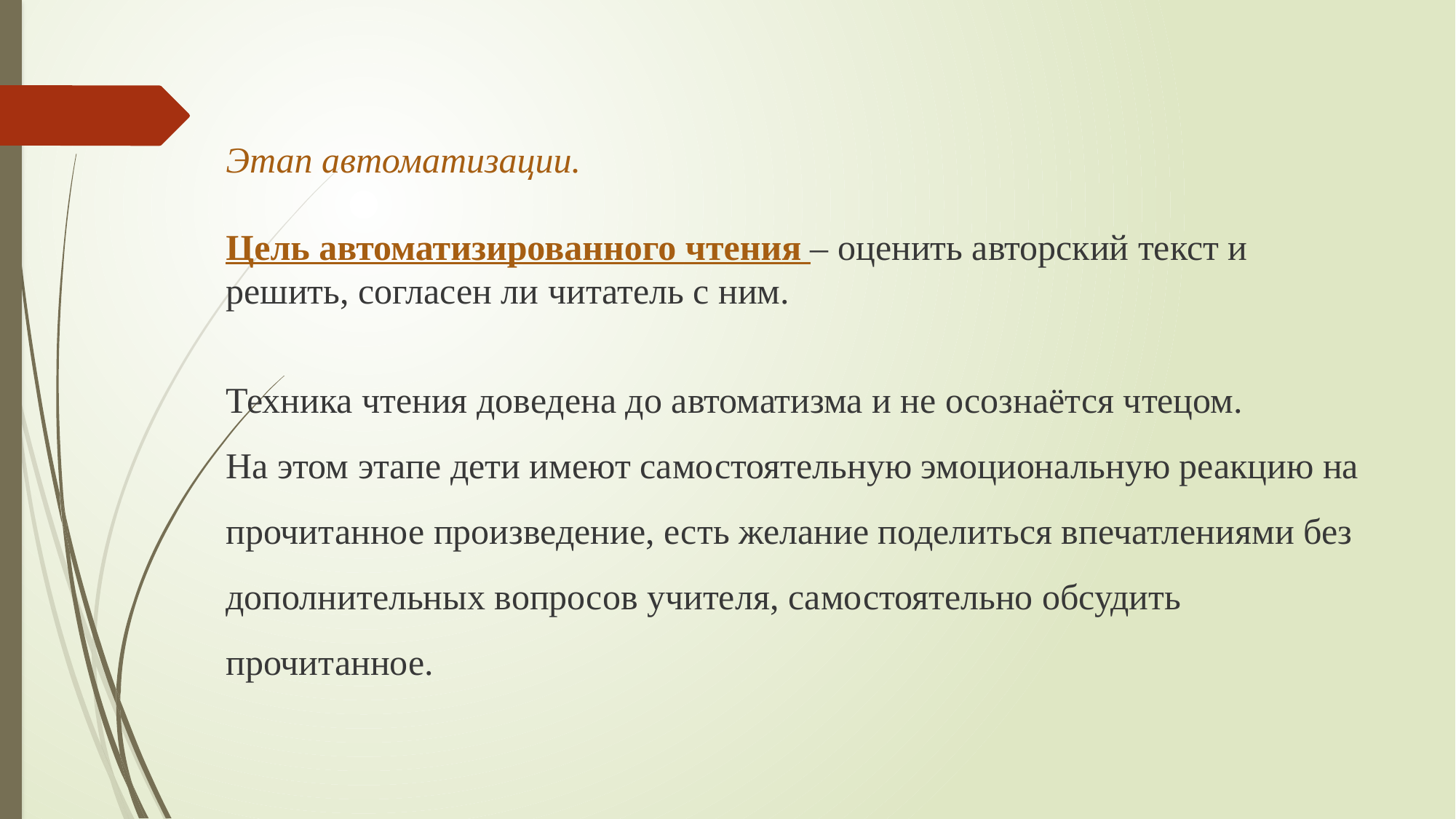

Этап автоматизации.

Цель автоматизированного чтения – оценить авторский текст и решить, согласен ли читатель с ним.

Техника чтения доведена до автоматизма и не осознаётся чтецом.
На этом этапе дети имеют самостоятельную эмоциональную реакцию на прочитанное произведение, есть желание поделиться впечатлениями без дополнительных вопросов учителя, самостоятельно обсудить прочитанное.